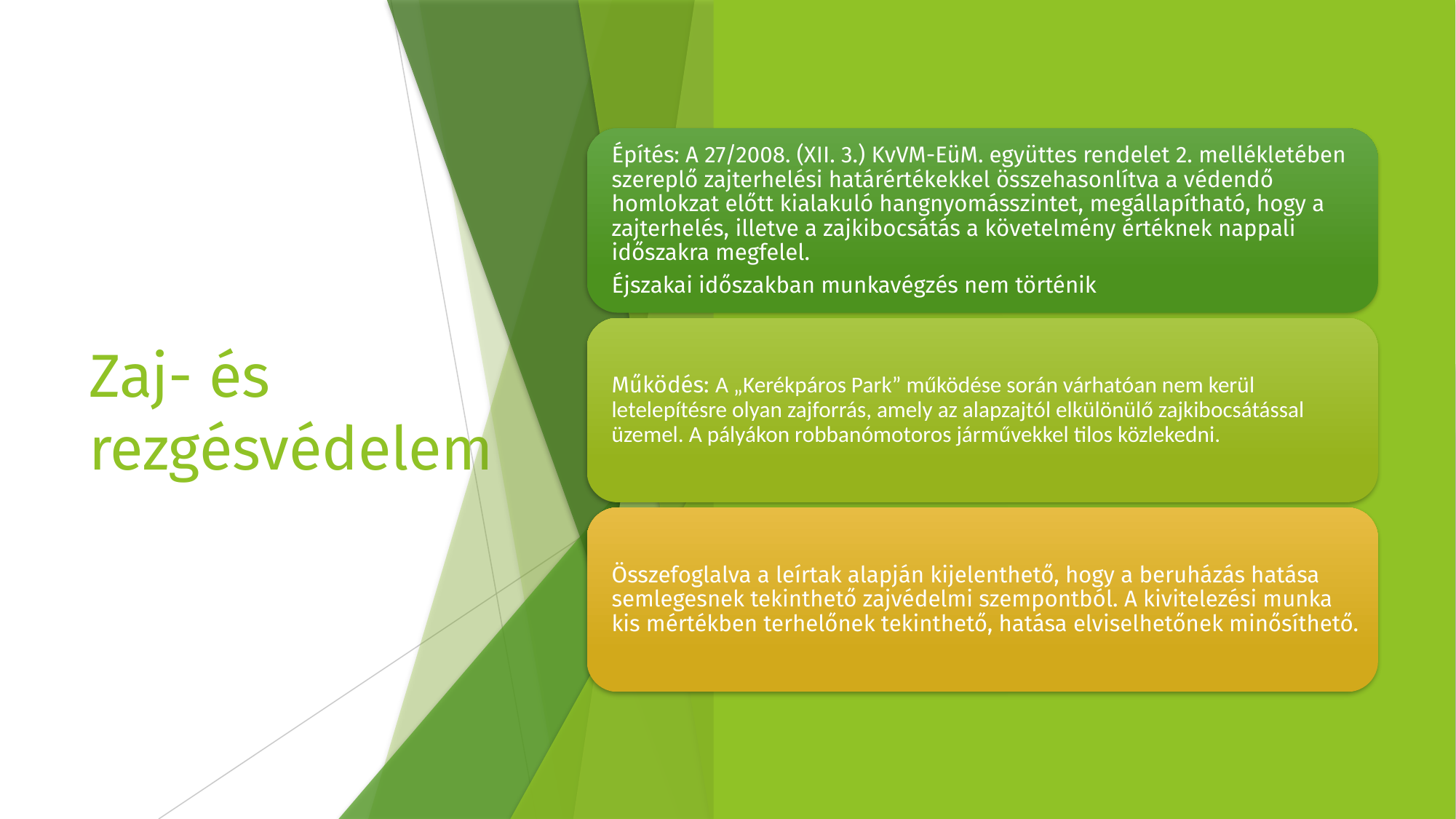

Építés: A 27/2008. (XII. 3.) KvVM-EüM. együttes rendelet 2. mellékletében szereplő zajterhelési határértékekkel összehasonlítva a védendő homlokzat előtt kialakuló hangnyomásszintet, megállapítható, hogy a zajterhelés, illetve a zajkibocsátás a követelmény értéknek nappali időszakra megfelel.
Éjszakai időszakban munkavégzés nem történik
Működés: A „Kerékpáros Park” működése során várhatóan nem kerül letelepítésre olyan zajforrás, amely az alapzajtól elkülönülő zajkibocsátással üzemel. A pályákon robbanómotoros járművekkel tilos közlekedni.
Összefoglalva a leírtak alapján kijelenthető, hogy a beruházás hatása semlegesnek tekinthető zajvédelmi szempontból. A kivitelezési munka kis mértékben terhelőnek tekinthető, hatása elviselhetőnek minősíthető.
# Zaj- és rezgésvédelem